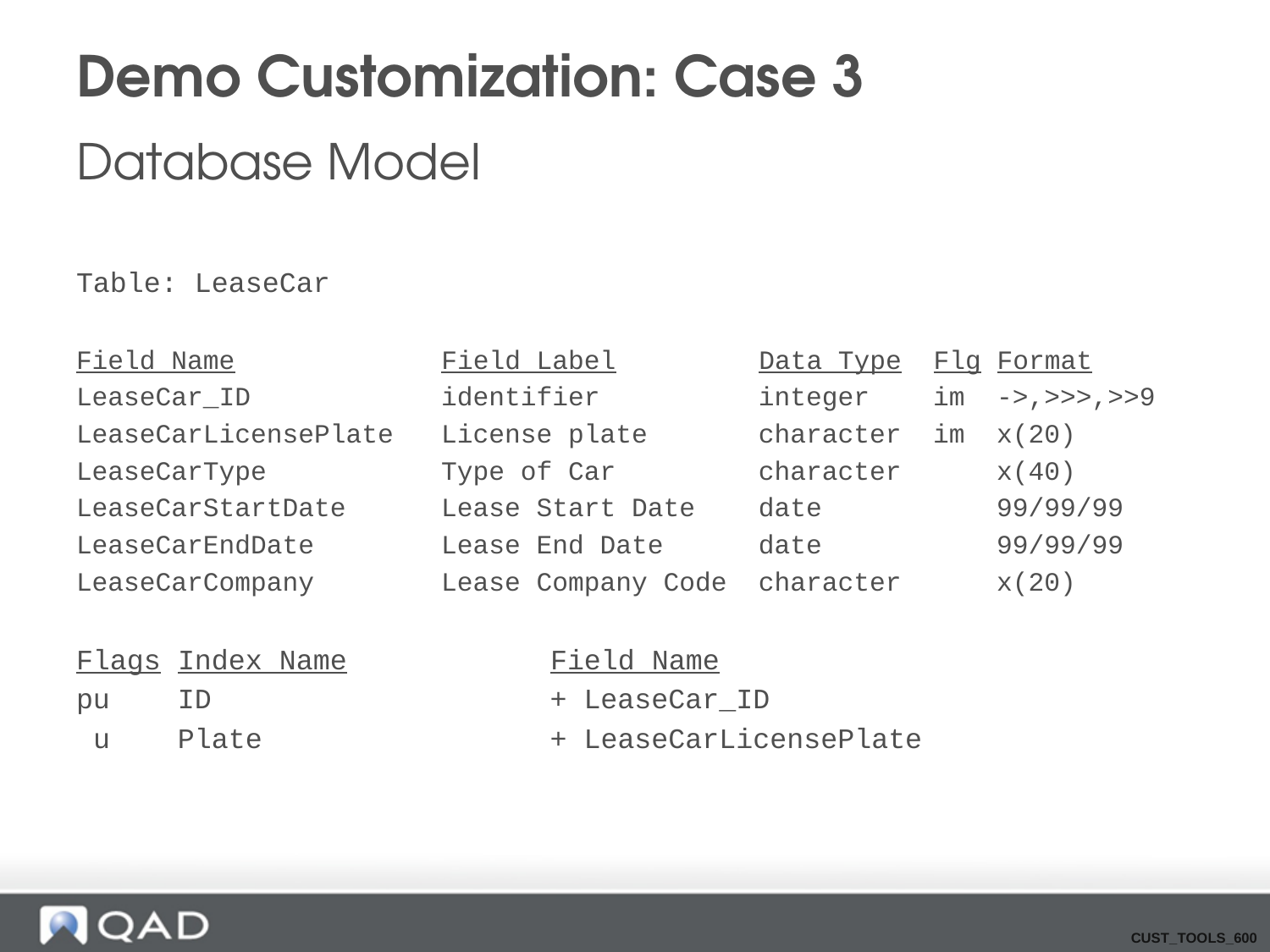

# Demo Customization: Case 3
Database Model

Table: LeaseCar

Field Name             Field Label         Data Type  Flg Format
LeaseCar_ID            identifier          integer    im  ->,>>>,>>9
LeaseCarLicensePlate   License plate       character  im  x(20)
LeaseCarType           Type of Car         character      x(40)
LeaseCarStartDate      Lease Start Date    date           99/99/99
LeaseCarEndDate        Lease End Date      date           99/99/99
LeaseCarCompany        Lease Company Code  character      x(20)

Flags Index Name            Field Name
pu    ID                    + LeaseCar_ID
 u    Plate                 + LeaseCarLicensePlate

CUST_TOOLS_600